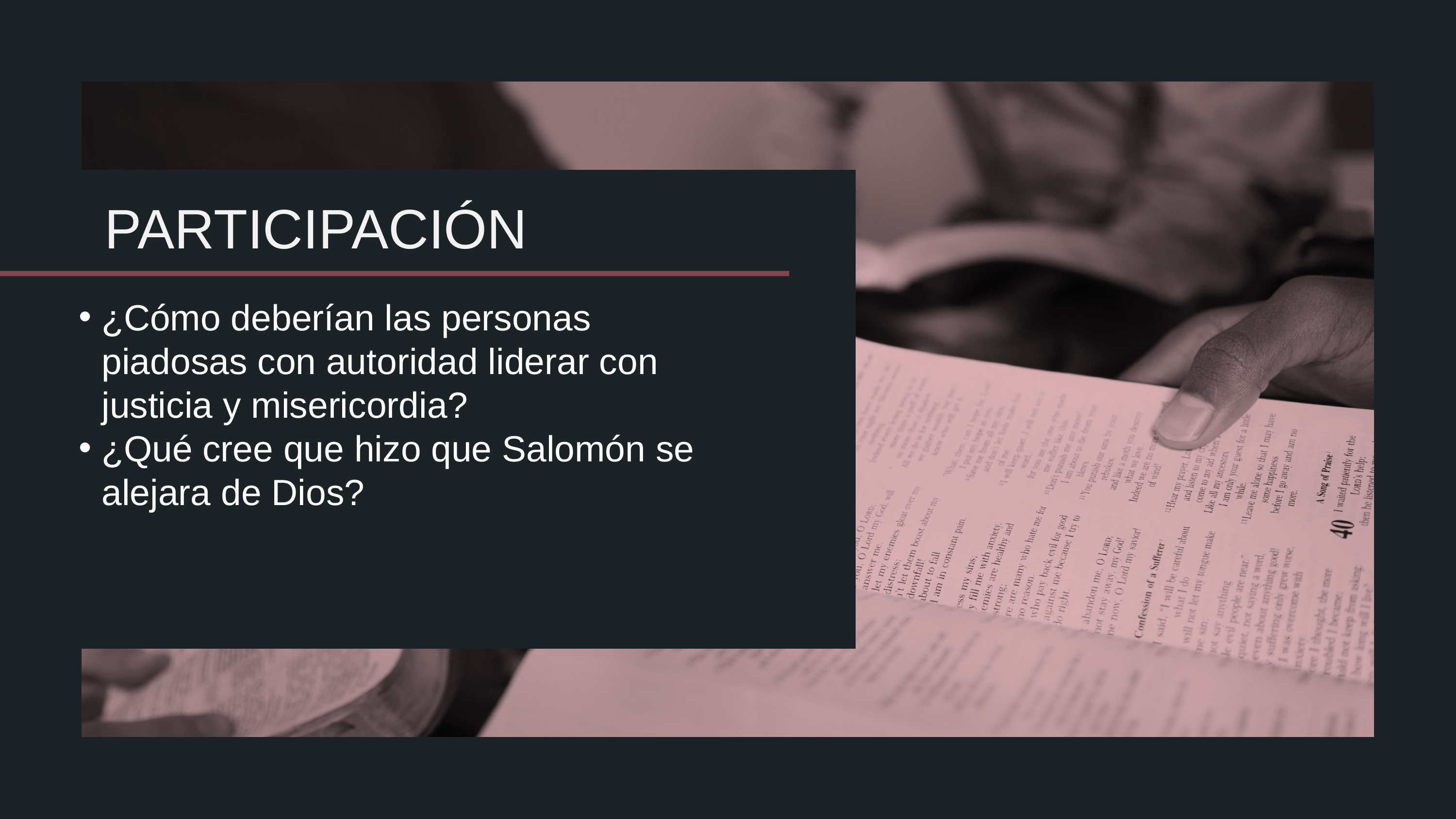

¿Cómo deberían las personas piadosas con autoridad liderar con justicia y misericordia?
¿Qué cree que hizo que Salomón se alejara de Dios?